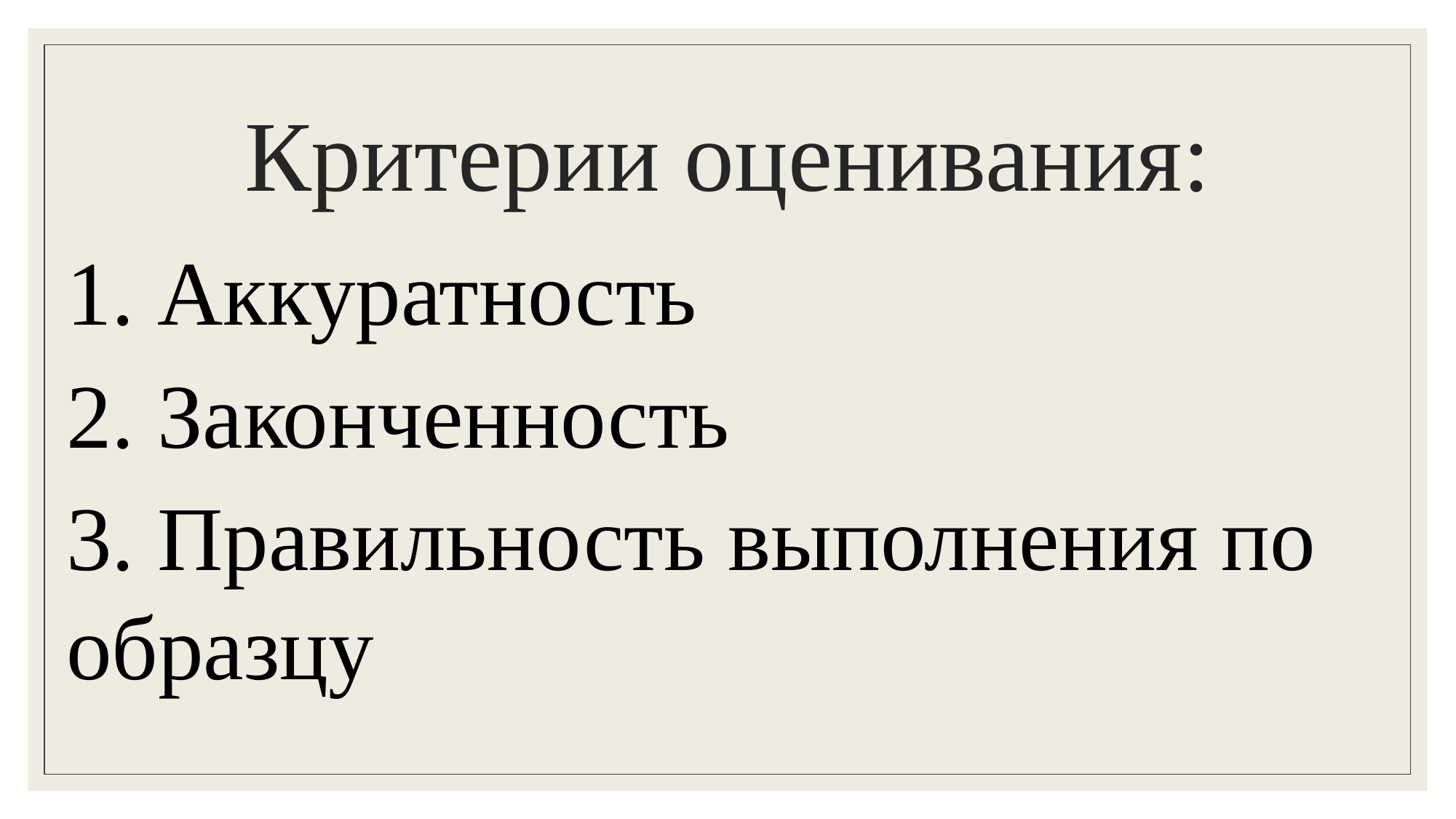

# Критерии оценивания:
1. Аккуратность
2. Законченность
3. Правильность выполнения по образцу